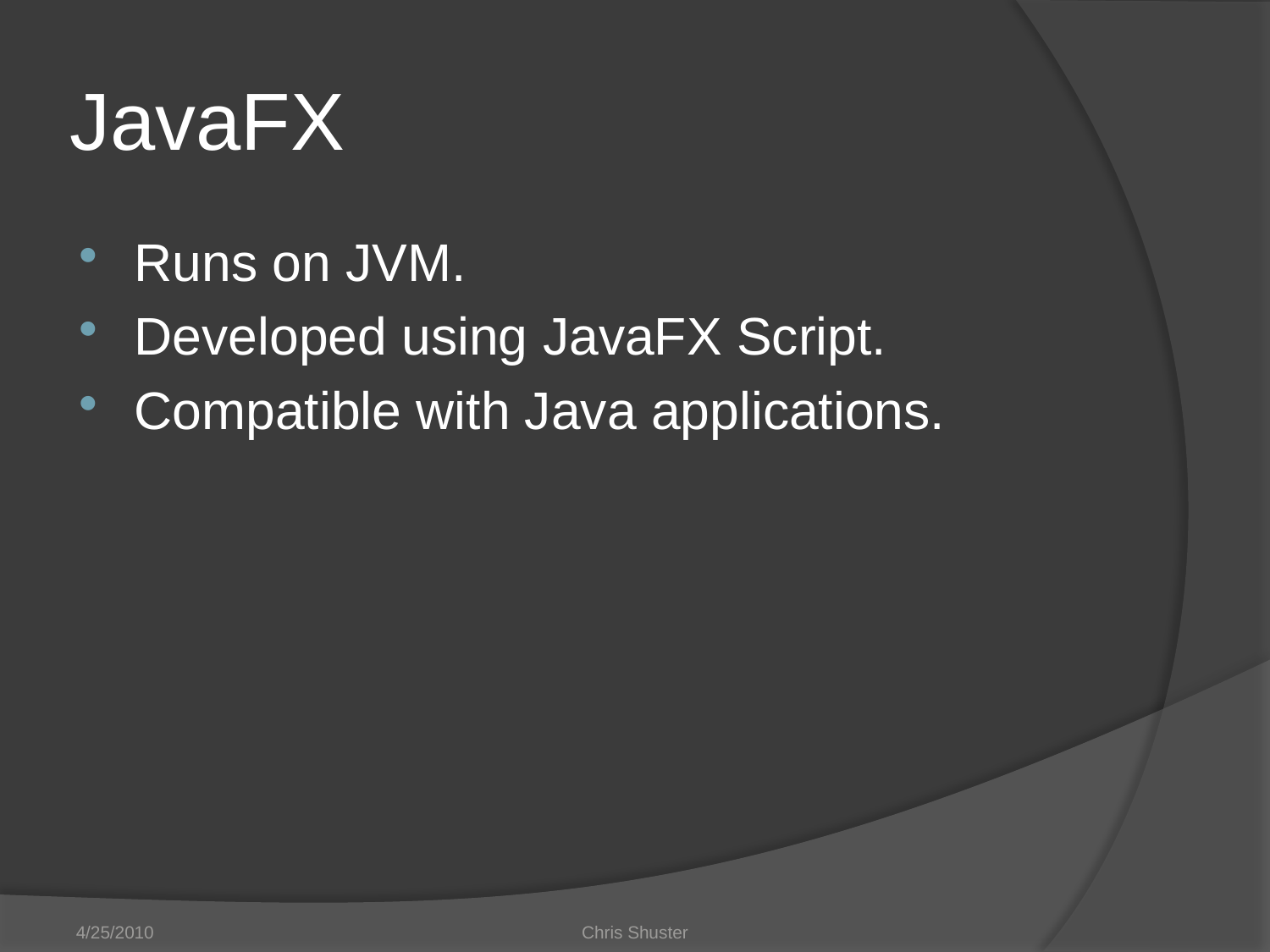

# JavaFX
Runs on JVM.
Developed using JavaFX Script.
Compatible with Java applications.

4/25/2010
Chris Shuster